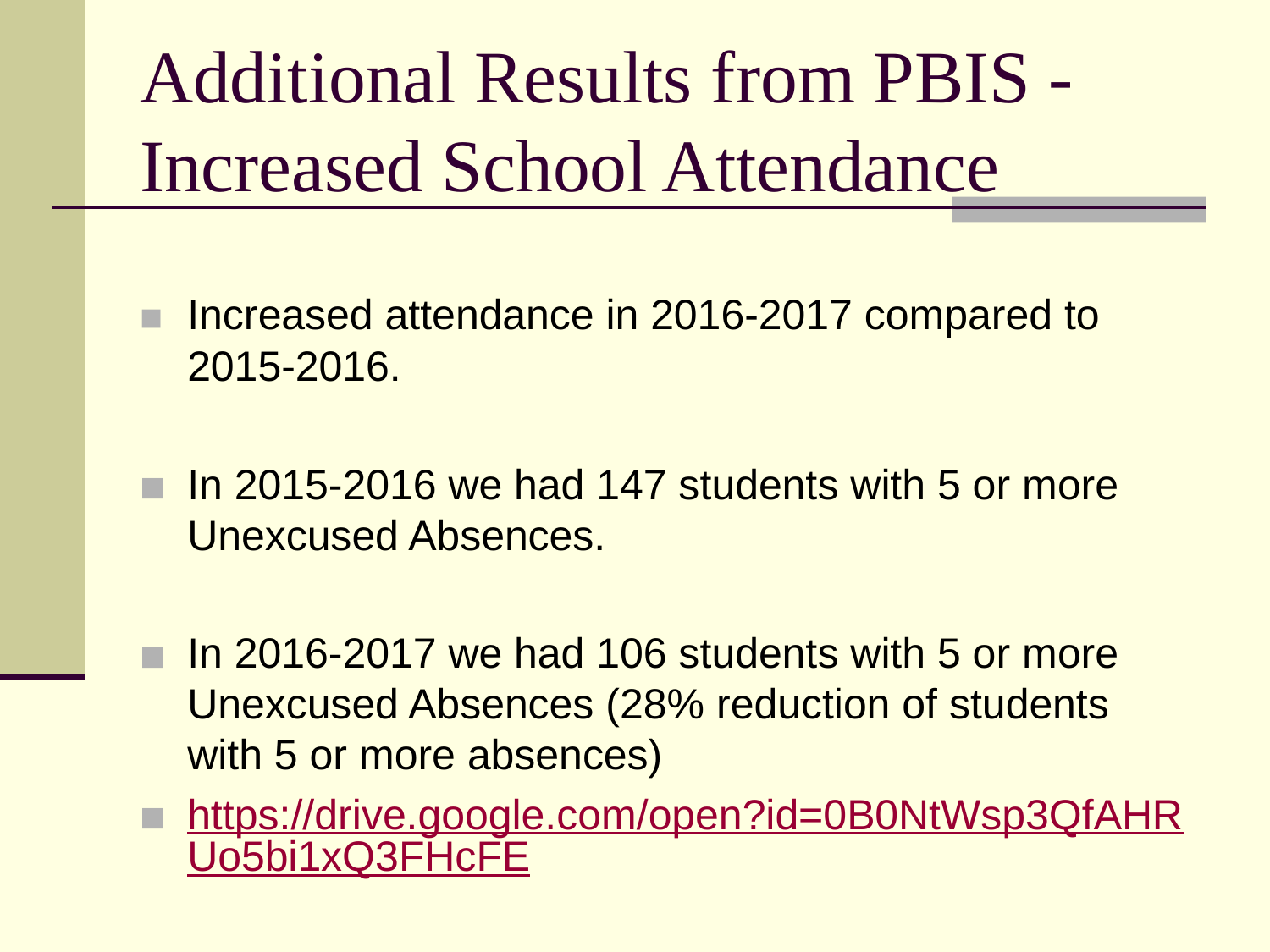

# Additional Results from PBIS - Increased School Attendance

Increased attendance in 2016-2017 compared to 2015-2016.

In 2015-2016 we had 147 students with 5 or more Unexcused Absences.

In 2016-2017 we had 106 students with 5 or more Unexcused Absences (28% reduction of students with 5 or more absences)
https://drive.google.com/open?id=0B0NtWsp3QfAHRUo5bi1xQ3FHcFE